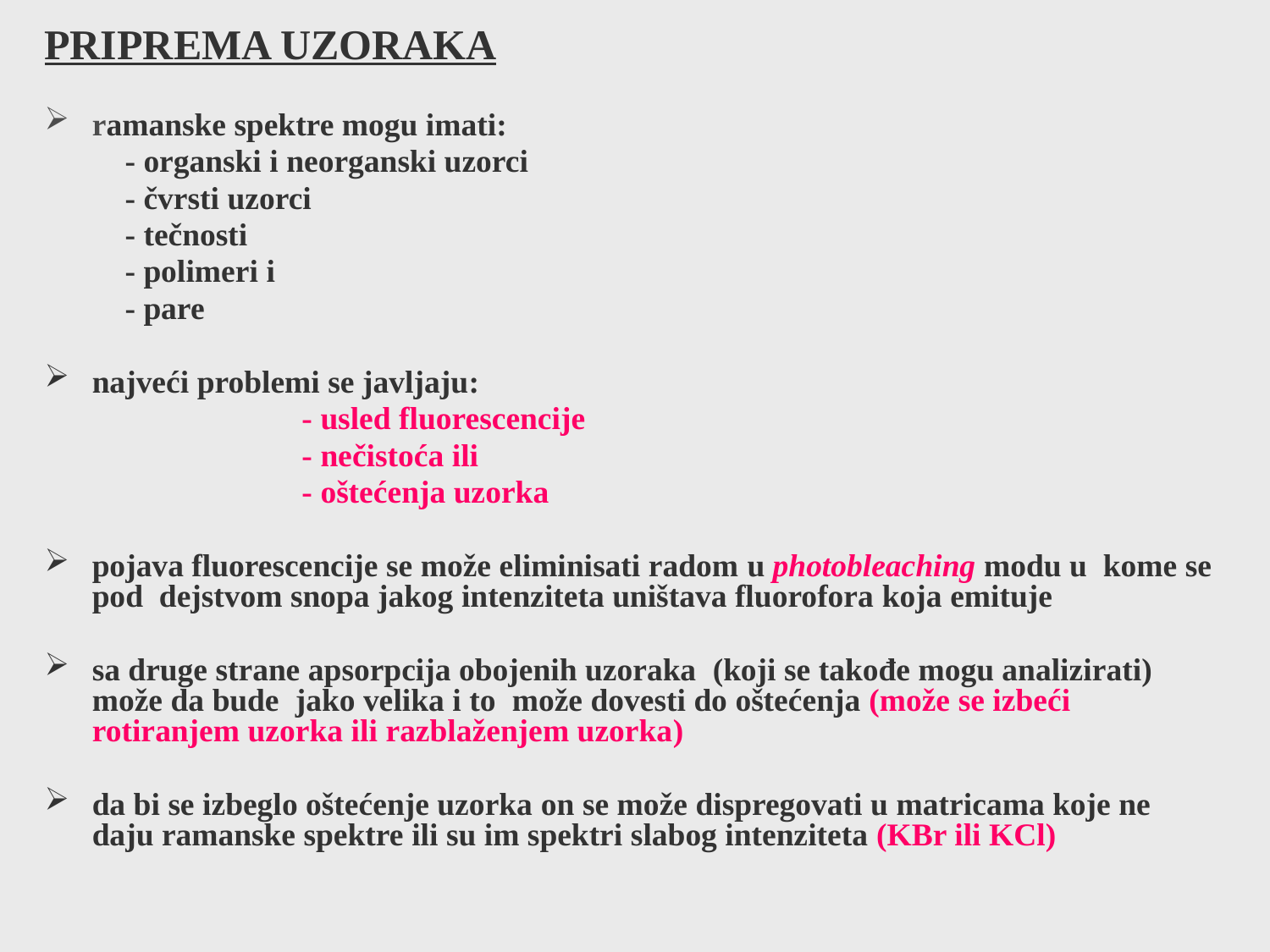

PRIPREMA UZORAKA

ramanske spektre mogu imati:
          - organski i neorganski uzorci
          - čvrsti uzorci
          - tečnosti
          - polimeri i
          - pare

najveći problemi se javljaju:
                                - usled fluorescencije
                                - nečistoća ili
                                - oštećenja uzorka

pojava fluorescencije se može eliminisati radom u photobleaching modu u  kome se pod  dejstvom snopa jakog intenziteta uništava fluorofora koja emituje

sa druge strane apsorpcija obojenih uzoraka  (koji se takođe mogu analizirati)   može da bude  jako velika i to  može dovesti do oštećenja (može se izbeći  rotiranjem uzorka ili razblaženjem uzorka)

da bi se izbeglo oštećenje uzorka on se može dispregovati u matricama koje ne  daju ramanske spektre ili su im spektri slabog intenziteta (KBr ili KCl)